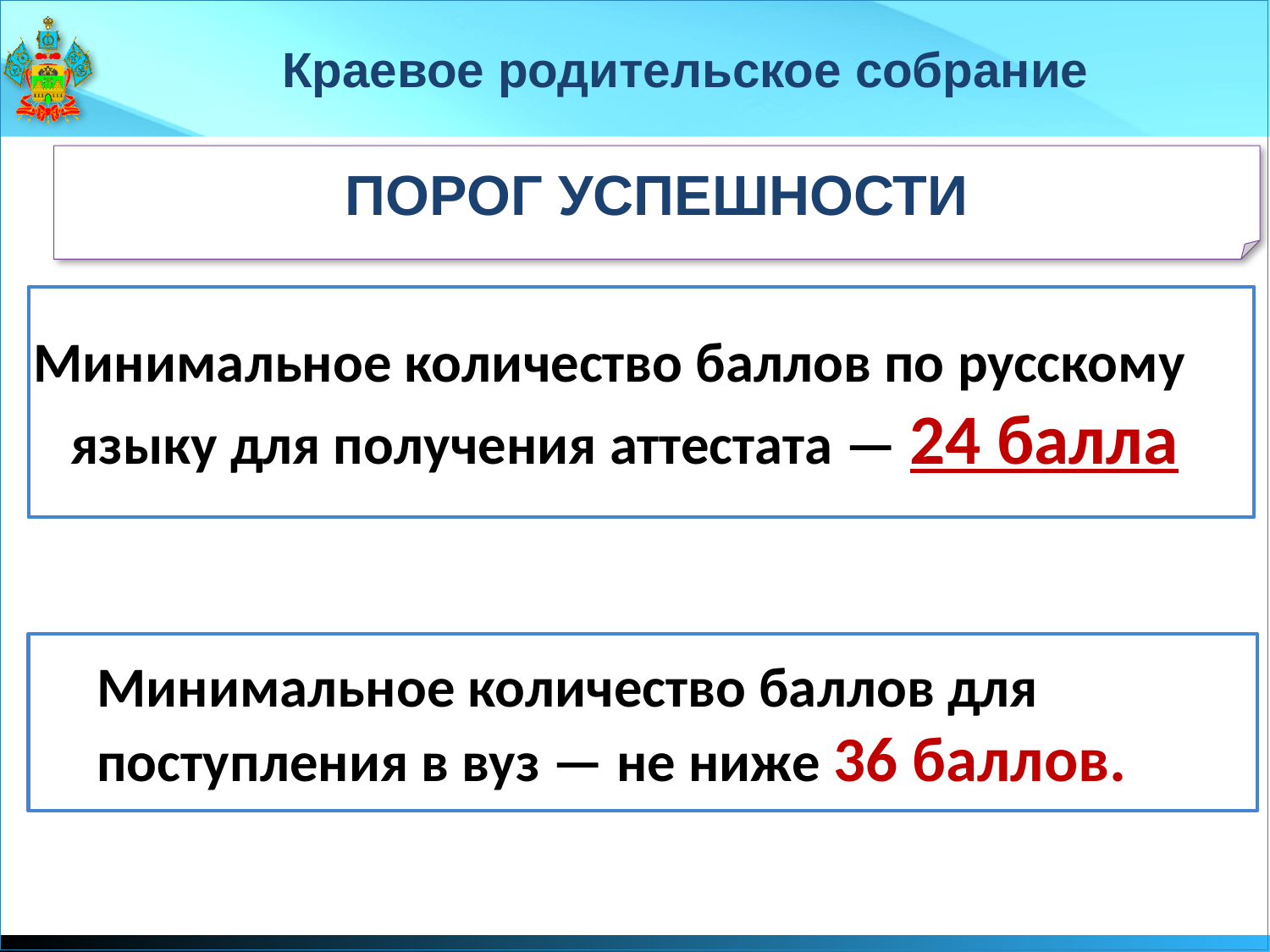

# Краевое родительское собрание
ПОРОГ УСПЕШНОСТИ
Минимальное количество баллов по русскому языку для получения аттестата — 24 балла
Минимальное количество баллов для поступления в вуз — не ниже 36 баллов.